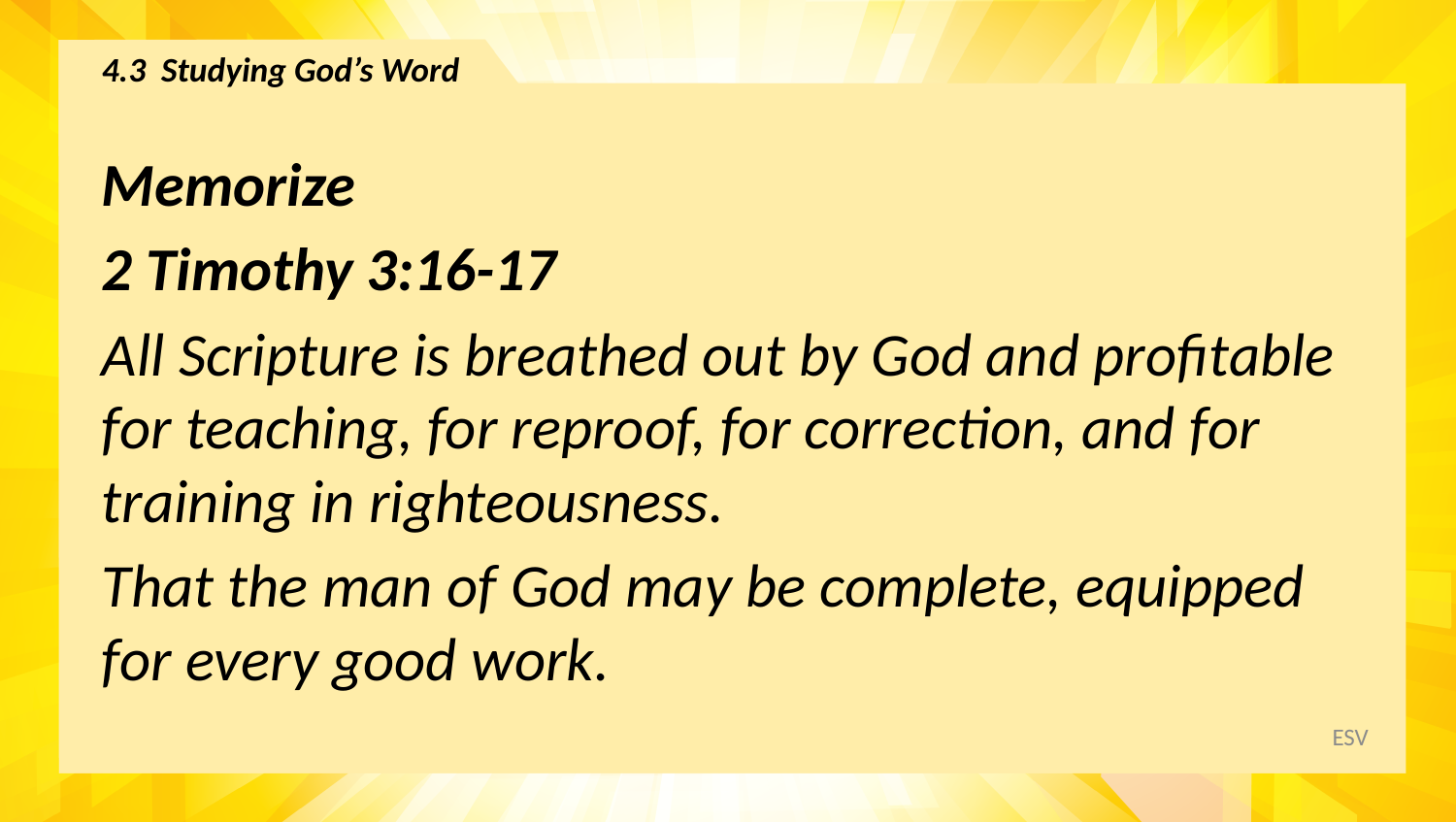

# 4.3  Studying God’s Word
Memorize
2 Timothy 3:16-17
All Scripture is breathed out by God and profitable for teaching, for reproof, for correction, and for training in righteousness.
That the man of God may be complete, equipped for every good work.
ESV